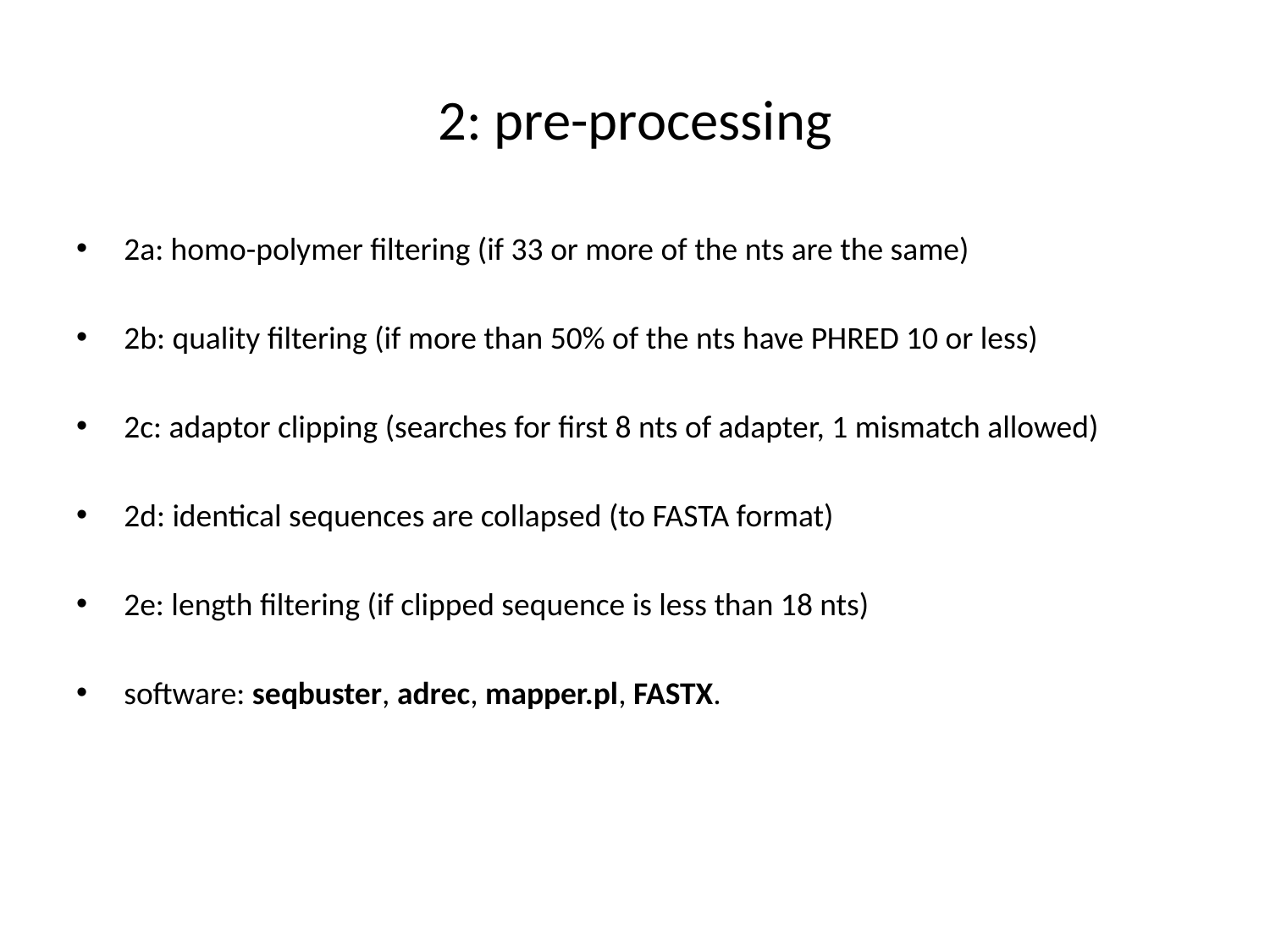

# 2: pre-processing
2a: homo-polymer filtering (if 33 or more of the nts are the same)

2b: quality filtering (if more than 50% of the nts have PHRED 10 or less)

2c: adaptor clipping (searches for first 8 nts of adapter, 1 mismatch allowed)

2d: identical sequences are collapsed (to FASTA format)

2e: length filtering (if clipped sequence is less than 18 nts)

software: seqbuster, adrec, mapper.pl, FASTX.